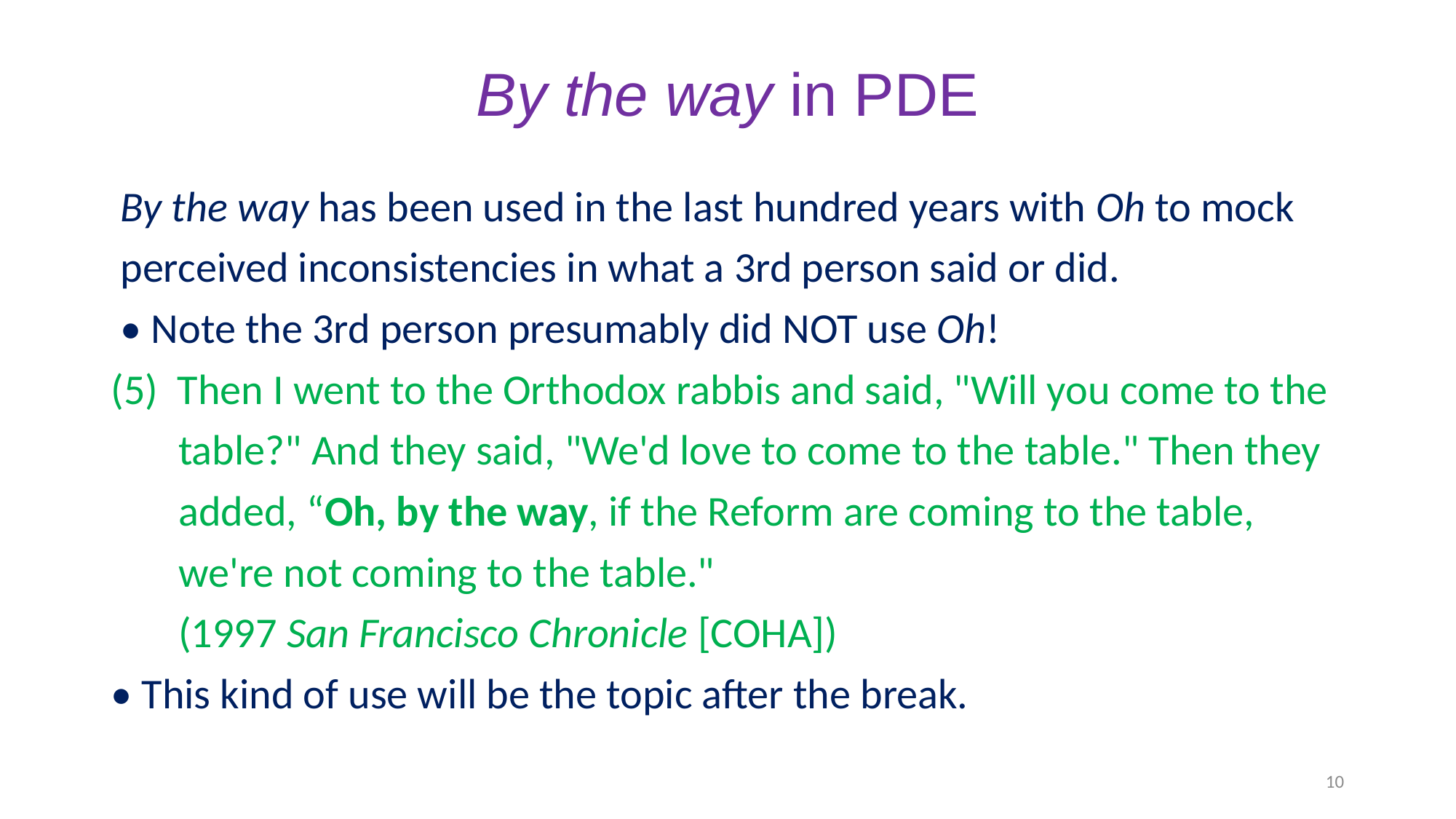

# By the way in PDE
 By the way has been used in the last hundred years with Oh to mock
 perceived inconsistencies in what a 3rd person said or did.
 • Note the 3rd person presumably did NOT use Oh!
(5)  Then I went to the Orthodox rabbis and said, "Will you come to the
       table?" And they said, "We'd love to come to the table." Then they
       added, “Oh, by the way, if the Reform are coming to the table,
       we're not coming to the table."
       (1997 San Francisco Chronicle [COHA])
• This kind of use will be the topic after the break.

10